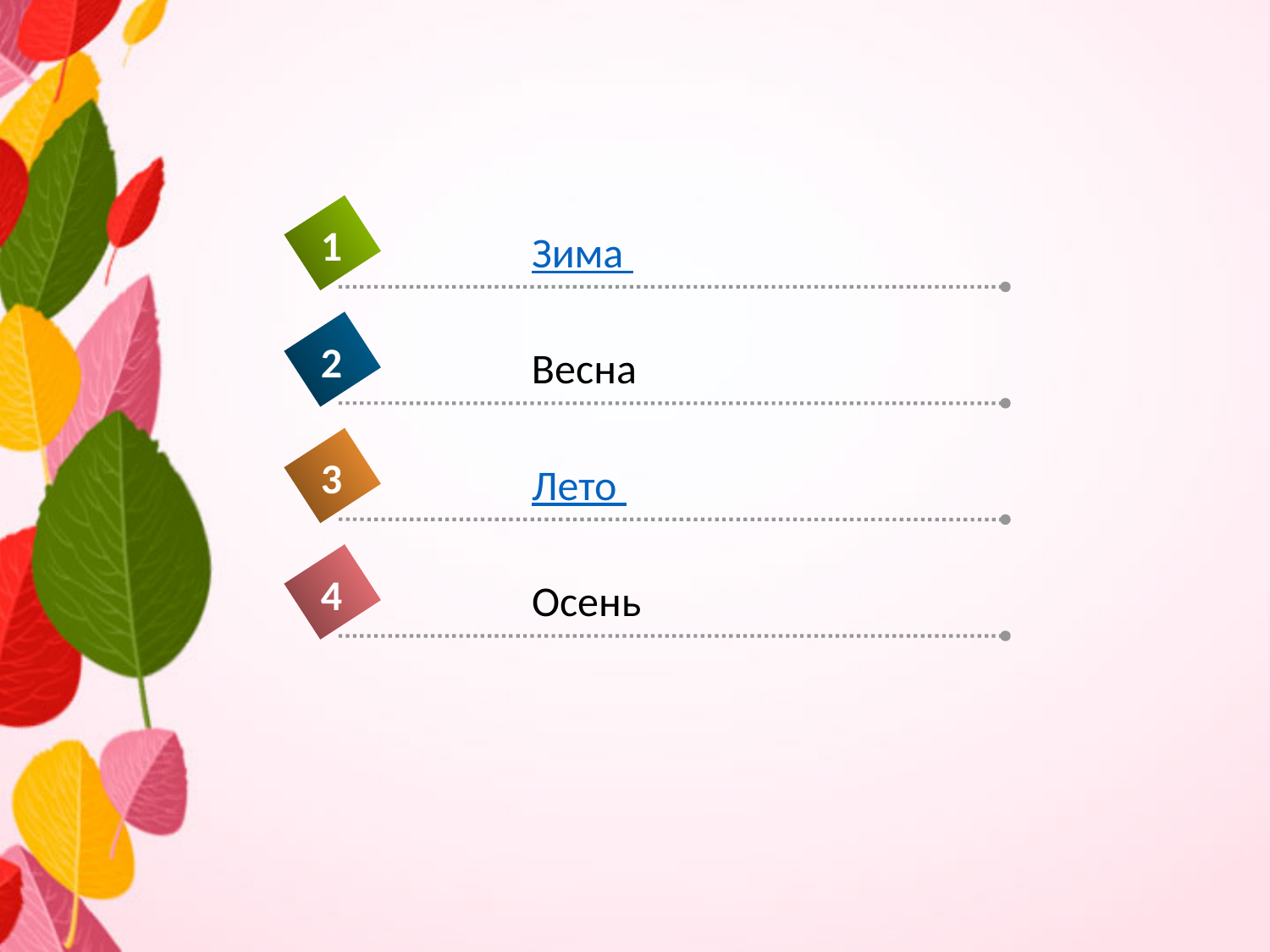

#

1
Зима

2
Весна

3
Лето

4
Осень